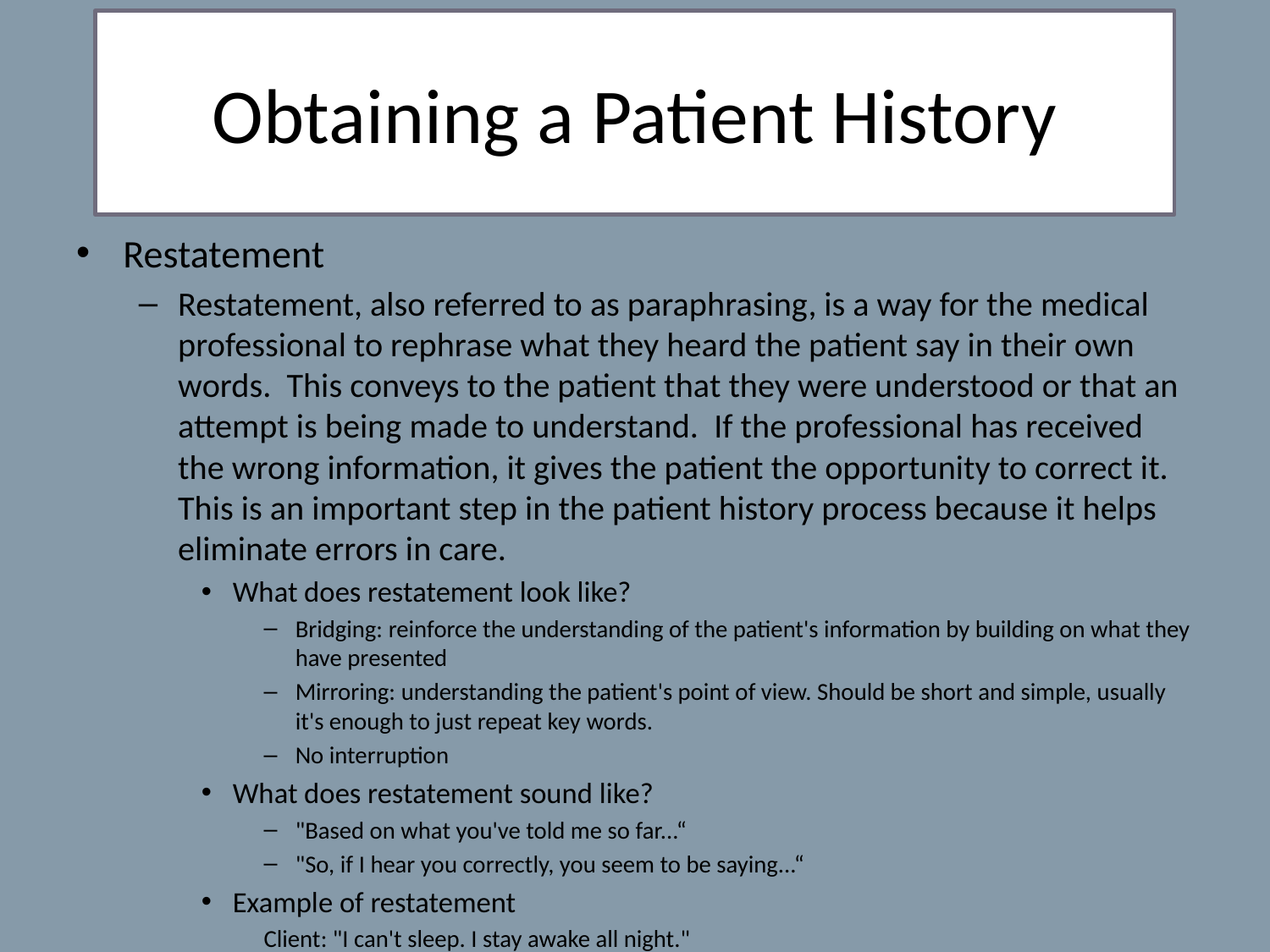

Obtaining a Patient History
Restatement
Restatement, also referred to as paraphrasing, is a way for the medical professional to rephrase what they heard the patient say in their own words.  This conveys to the patient that they were understood or that an attempt is being made to understand.  If the professional has received the wrong information, it gives the patient the opportunity to correct it.  This is an important step in the patient history process because it helps eliminate errors in care.
What does restatement look like?
Bridging: reinforce the understanding of the patient's information by building on what they have presented
Mirroring: understanding the patient's point of view. Should be short and simple, usually it's enough to just repeat key words.
No interruption
What does restatement sound like?
"Based on what you've told me so far...“
"So, if I hear you correctly, you seem to be saying...“
Example of restatement
Client: "I can't sleep. I stay awake all night."
Nurse: "Based on what you've told me, you have difficulty sleeping."